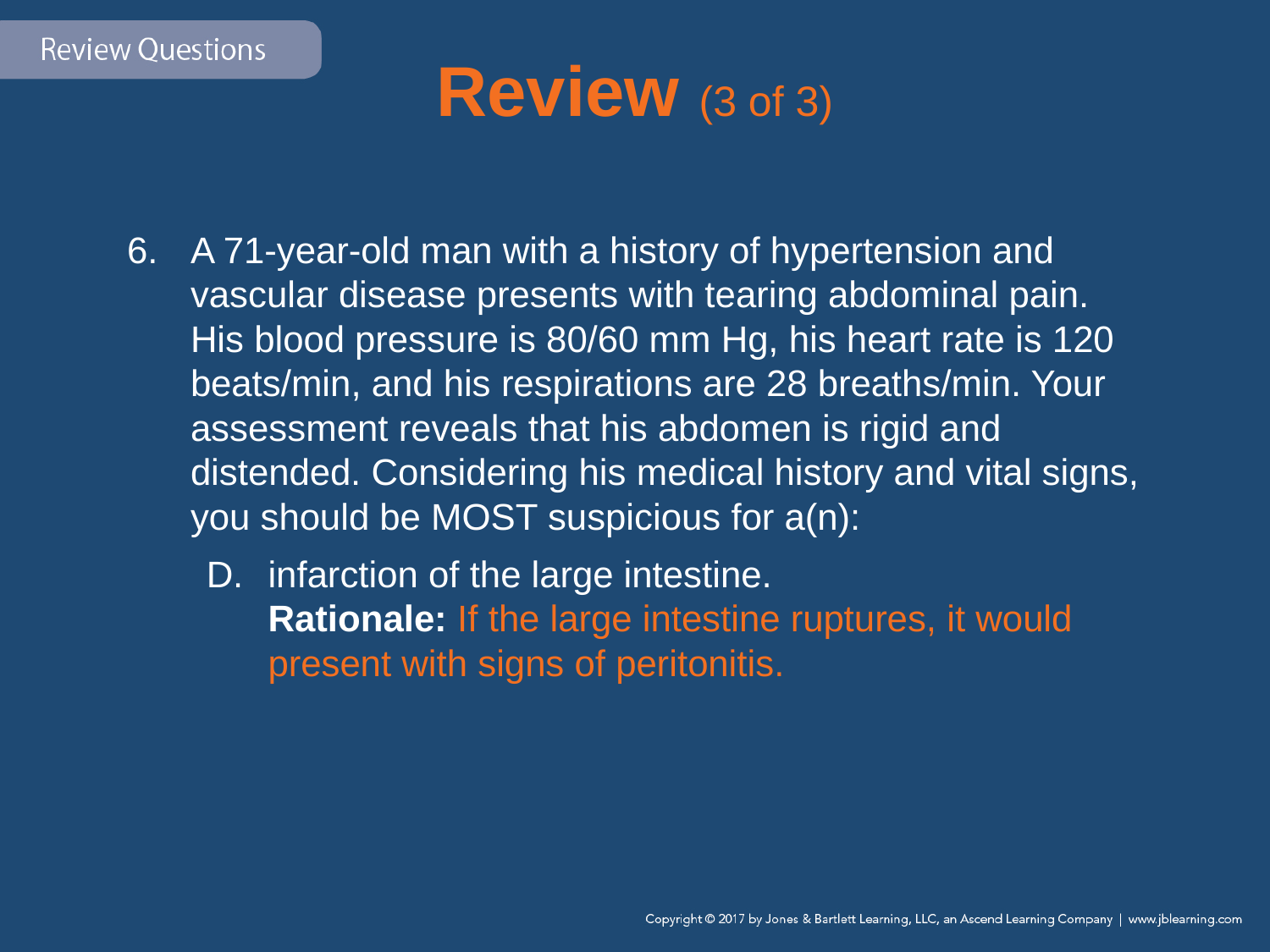

# Review (3 of 3)
A 71-year-old man with a history of hypertension and vascular disease presents with tearing abdominal pain. His blood pressure is 80/60 mm Hg, his heart rate is 120 beats/min, and his respirations are 28 breaths/min. Your assessment reveals that his abdomen is rigid and distended. Considering his medical history and vital signs, you should be MOST suspicious for a(n):
infarction of the large intestine.
Rationale: If the large intestine ruptures, it would present with signs of peritonitis.